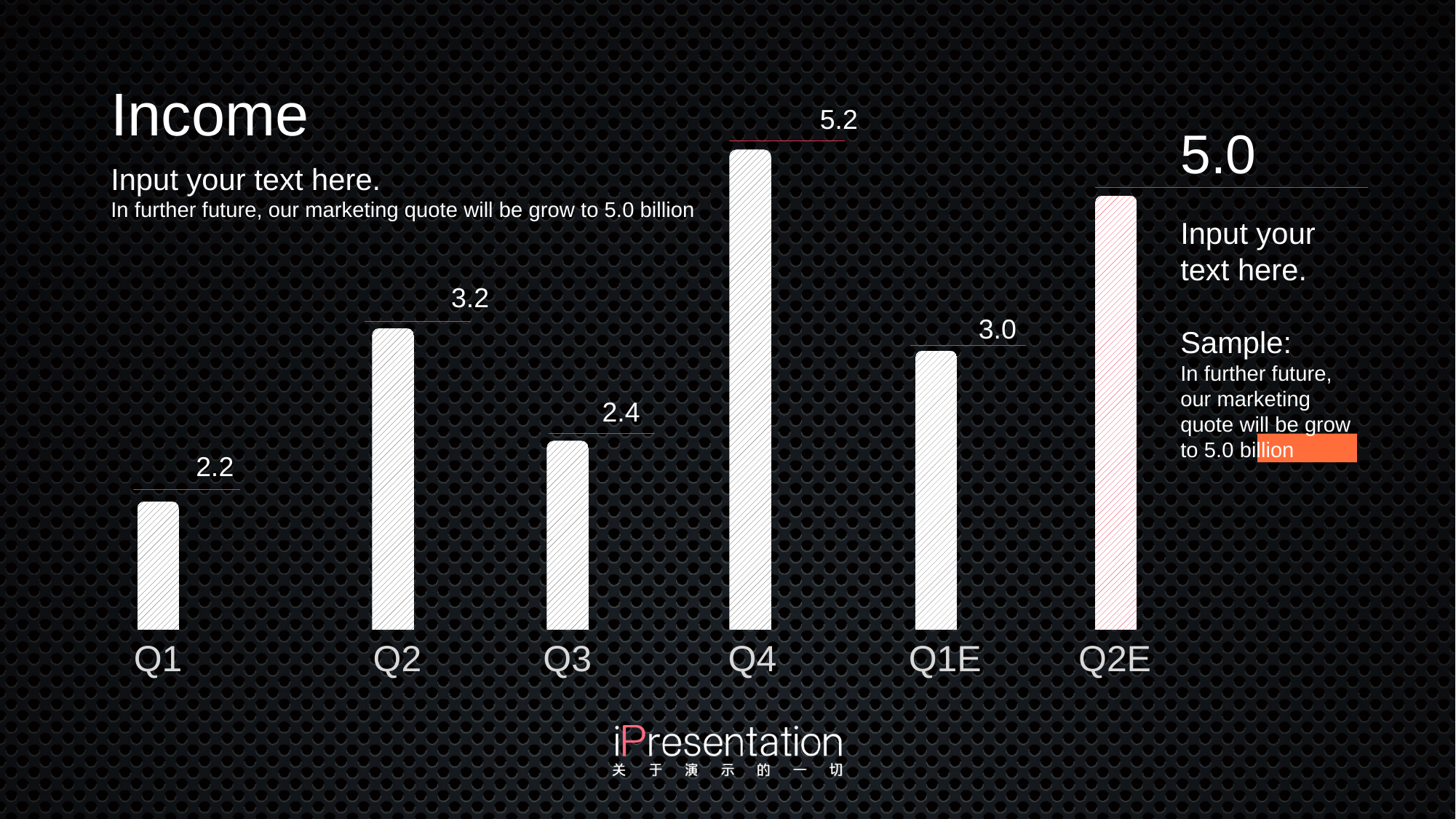

# Income
5.2

Q4
5.0
Input your text here.
In further future, our marketing quote will be grow to 5.0 billion

Input your text here.

Sample:
In further future, our marketing quote will be grow to 5.0 billion
3.2

Q2
3.0

Q1E
2.4

Q3

2.2

Q1
Q2E